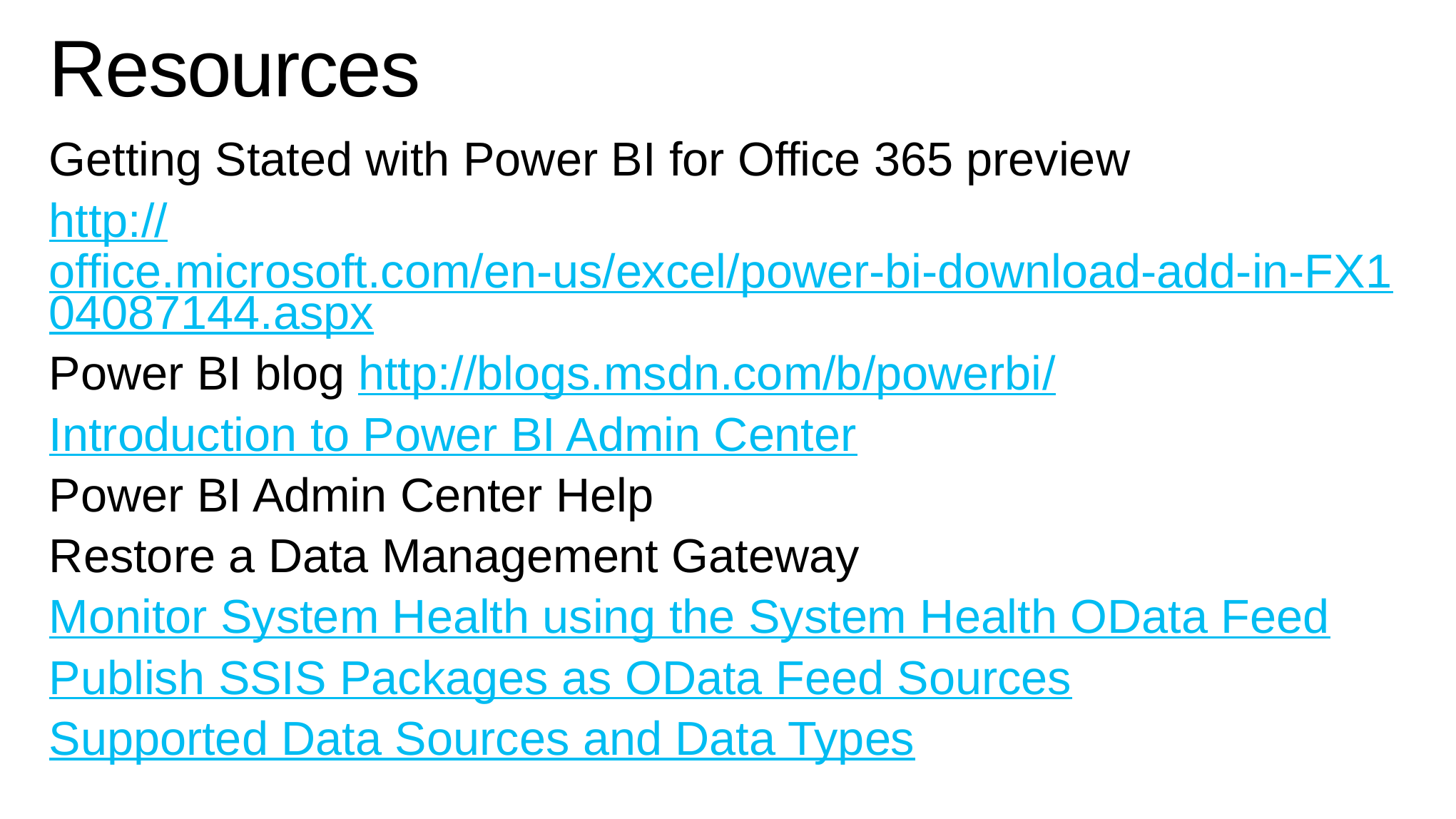

# Resources
Getting Stated with Power BI for Office 365 preview
http://office.microsoft.com/en-us/excel/power-bi-download-add-in-FX104087144.aspx
Power BI blog http://blogs.msdn.com/b/powerbi/
Introduction to Power BI Admin Center
Power BI Admin Center Help
Restore a Data Management Gateway
Monitor System Health using the System Health OData Feed
Publish SSIS Packages as OData Feed Sources
Supported Data Sources and Data Types